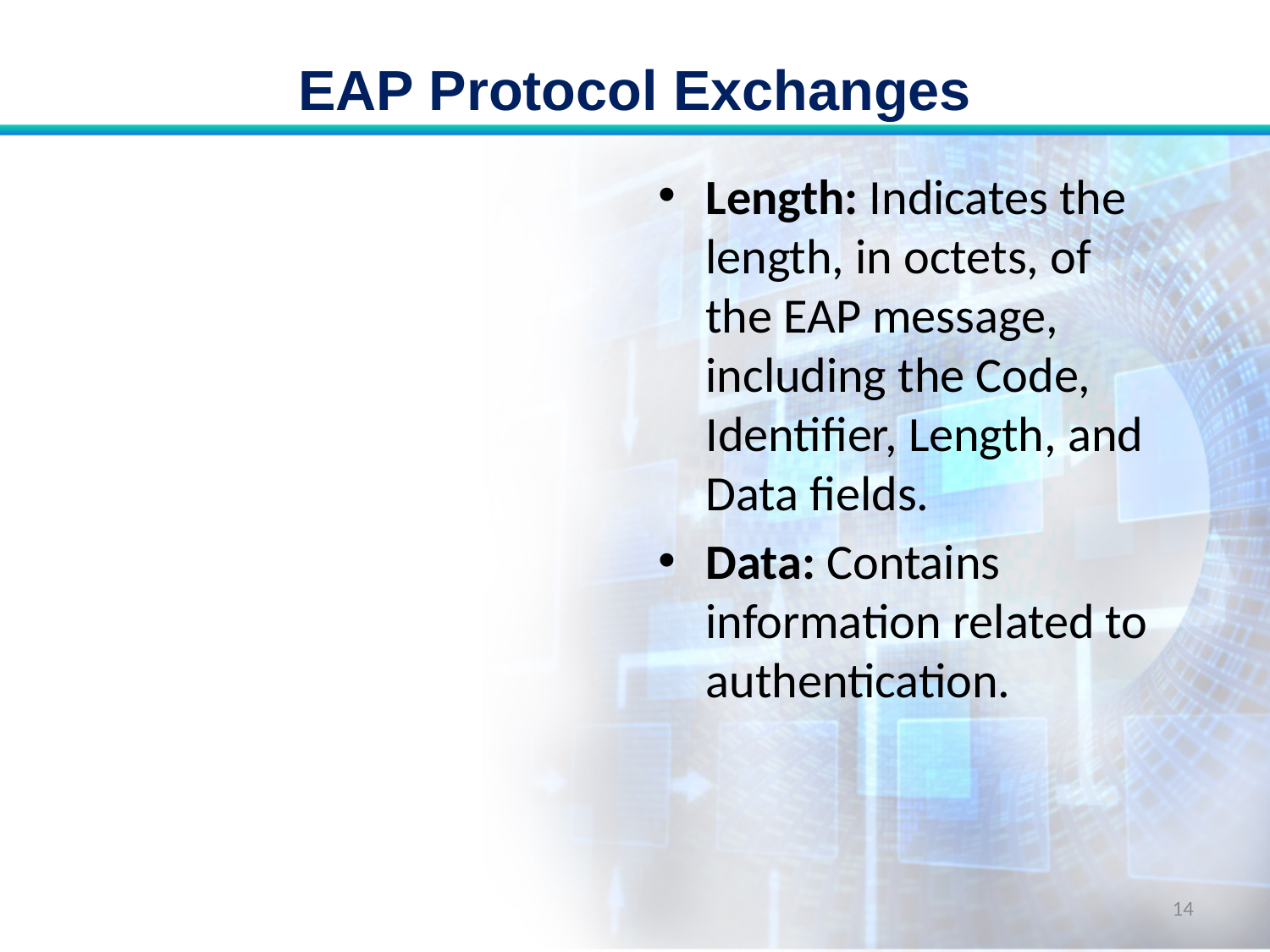

# EAP Protocol Exchanges
Length: Indicates the length, in octets, of the EAP message, including the Code, Identifier, Length, and Data fields.
Data: Contains information related to authentication.
14